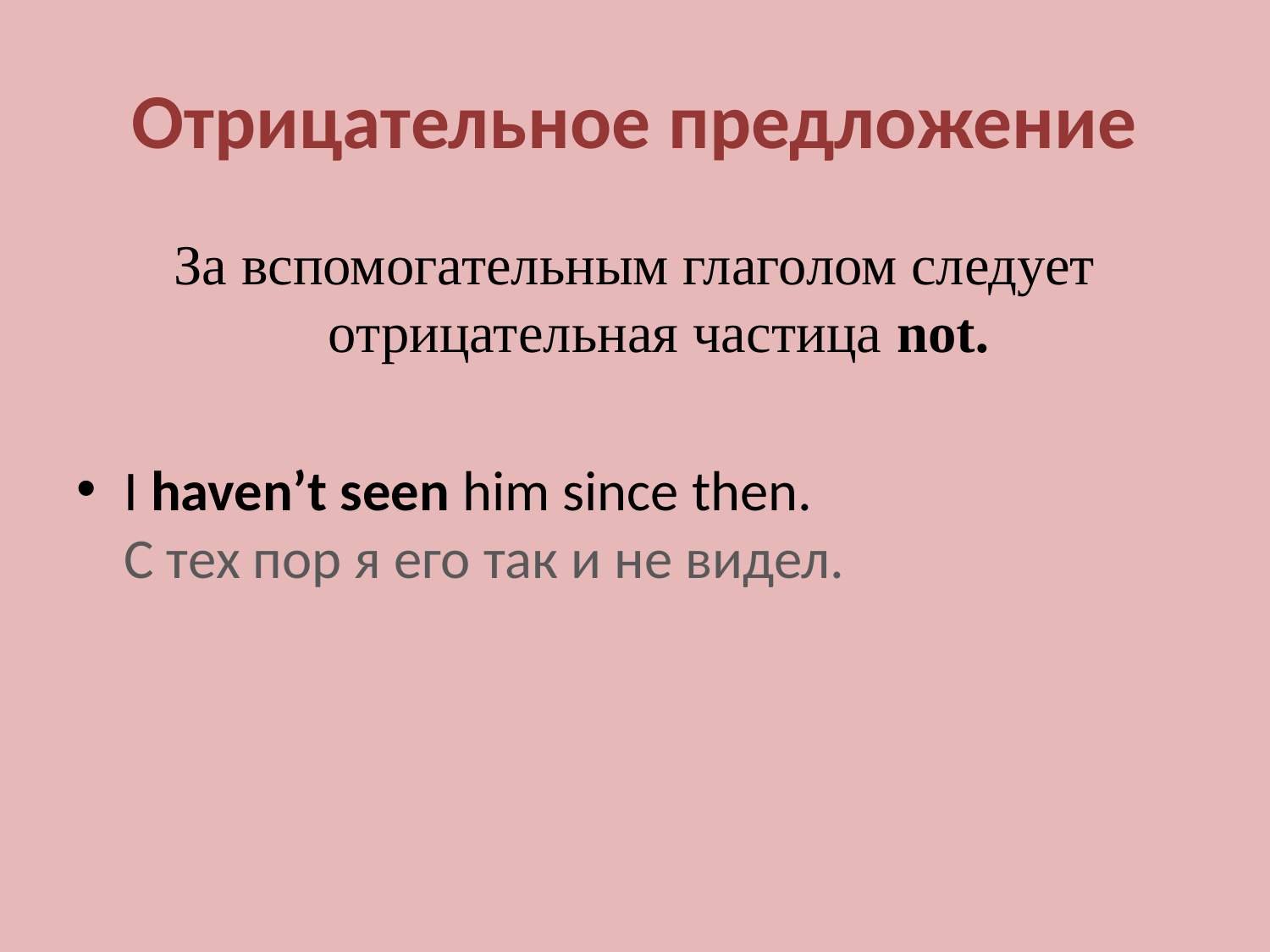

# Отрицательное предложение
За вспомогательным глаголом следует отрицательная частица not.

I haven’t seen him since then.
С тех пор я его так и не видел.